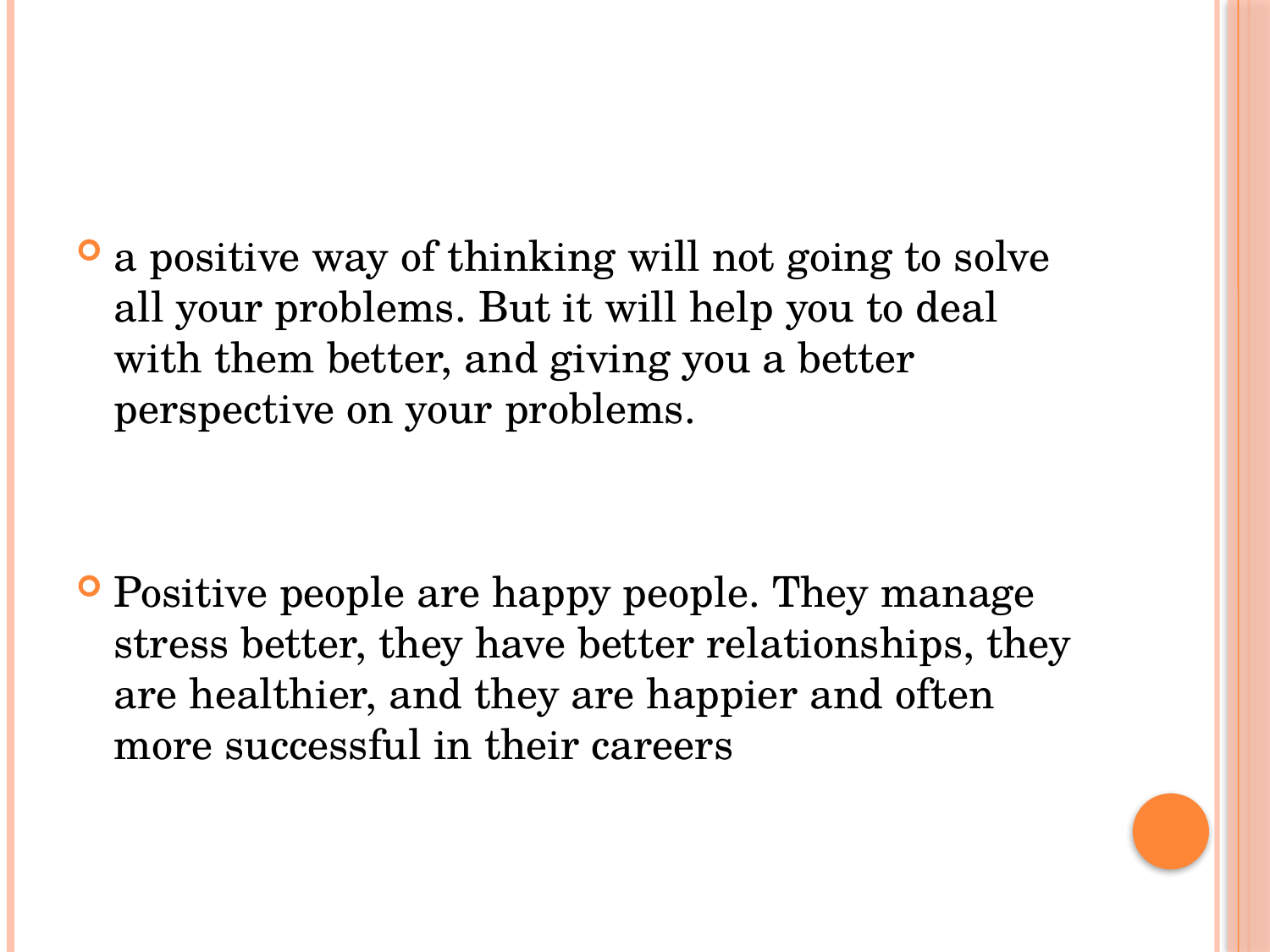

#
a positive way of thinking will not going to solve all your problems. But it will help you to deal with them better, and giving you a better perspective on your problems.

Positive people are happy people. They manage stress better, they have better relationships, they are healthier, and they are happier and often more successful in their careers